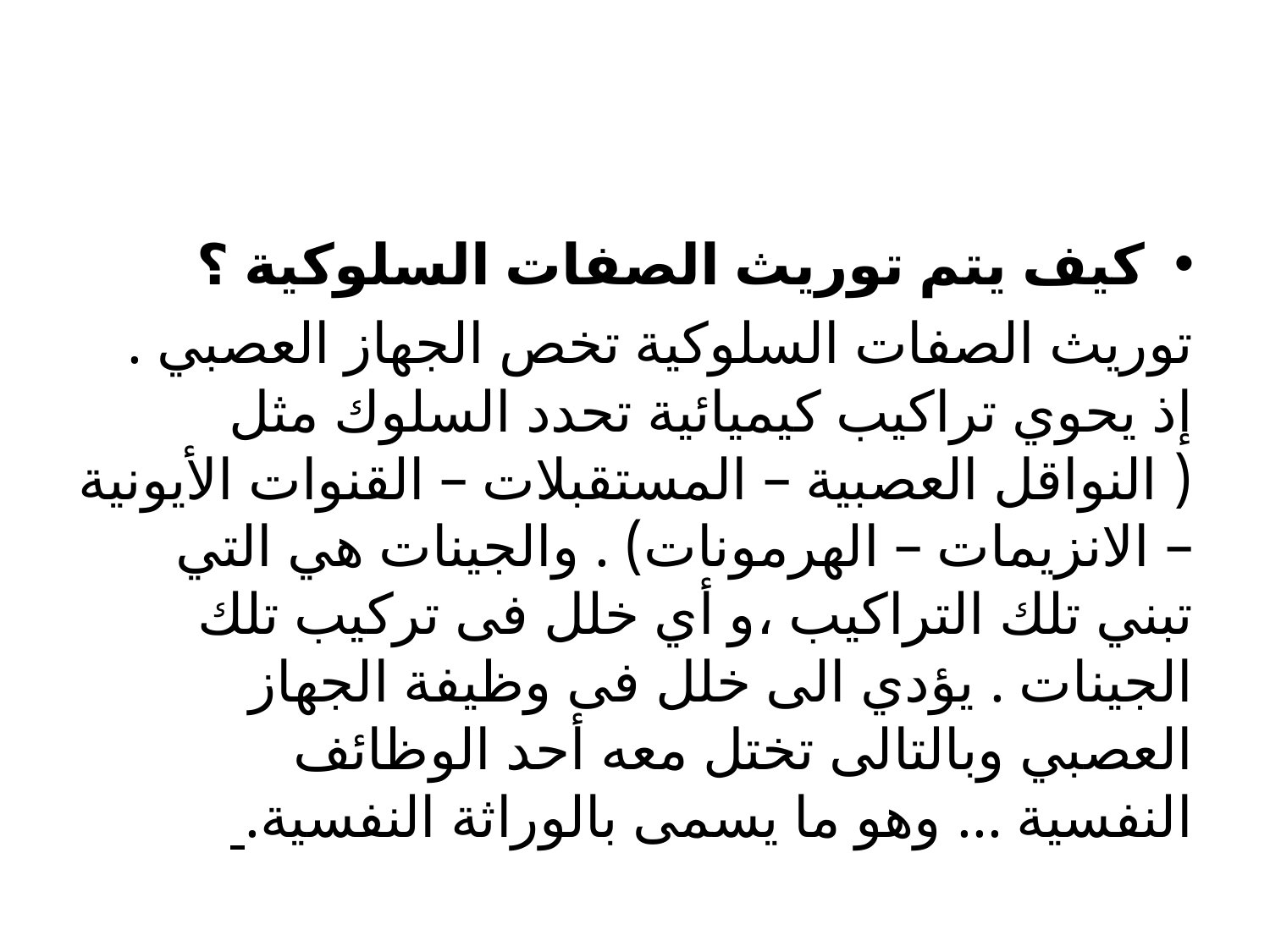

#
كيف يتم توريث الصفات السلوكية ؟
توريث الصفات السلوكية تخص الجهاز العصبي . إذ يحوي تراكيب كيميائية تحدد السلوك مثل ( النواقل العصبية – المستقبلات – القنوات الأيونية – الانزيمات – الهرمونات) . والجينات هي التي تبني تلك التراكيب ،و أي خلل فى تركيب تلك الجينات . يؤدي الى خلل فى وظيفة الجهاز العصبي وبالتالى تختل معه أحد الوظائف النفسية ... وهو ما يسمى بالوراثة النفسية.